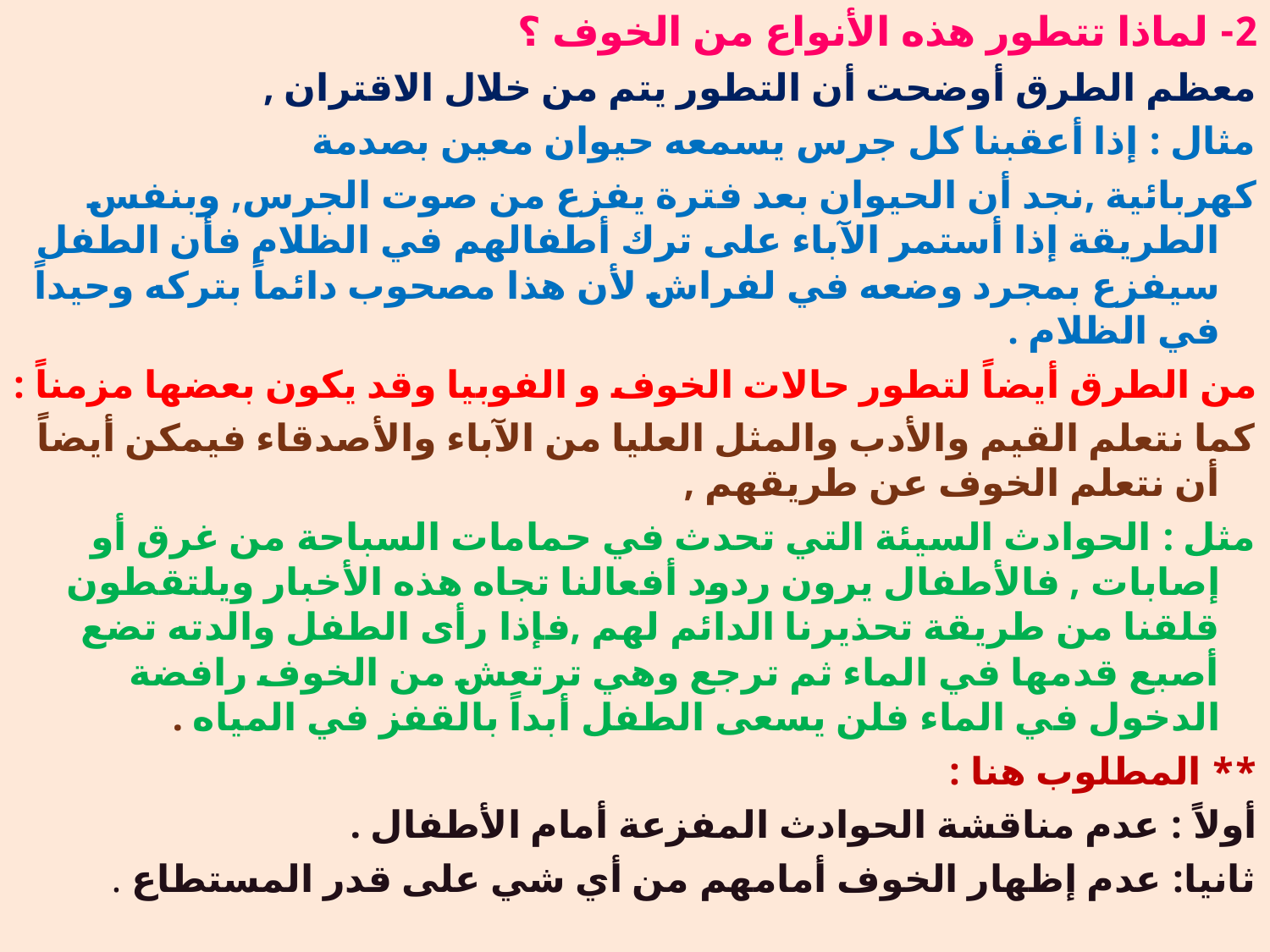

2- لماذا تتطور هذه الأنواع من الخوف ؟
معظم الطرق أوضحت أن التطور يتم من خلال الاقتران ,
مثال : إذا أعقبنا كل جرس يسمعه حيوان معين بصدمة
كهربائية ,نجد أن الحيوان بعد فترة يفزع من صوت الجرس, وبنفس الطريقة إذا أستمر الآباء على ترك أطفالهم في الظلام فأن الطفل سيفزع بمجرد وضعه في لفراش لأن هذا مصحوب دائماً بتركه وحيداً في الظلام .
من الطرق أيضاً لتطور حالات الخوف و الفوبيا وقد يكون بعضها مزمناً :
كما نتعلم القيم والأدب والمثل العليا من الآباء والأصدقاء فيمكن أيضاً أن نتعلم الخوف عن طريقهم ,
مثل : الحوادث السيئة التي تحدث في حمامات السباحة من غرق أو إصابات , فالأطفال يرون ردود أفعالنا تجاه هذه الأخبار ويلتقطون قلقنا من طريقة تحذيرنا الدائم لهم ,فإذا رأى الطفل والدته تضع أصبع قدمها في الماء ثم ترجع وهي ترتعش من الخوف رافضة الدخول في الماء فلن يسعى الطفل أبداً بالقفز في المياه .
** المطلوب هنا :
أولاً : عدم مناقشة الحوادث المفزعة أمام الأطفال .
ثانيا: عدم إظهار الخوف أمامهم من أي شي على قدر المستطاع .